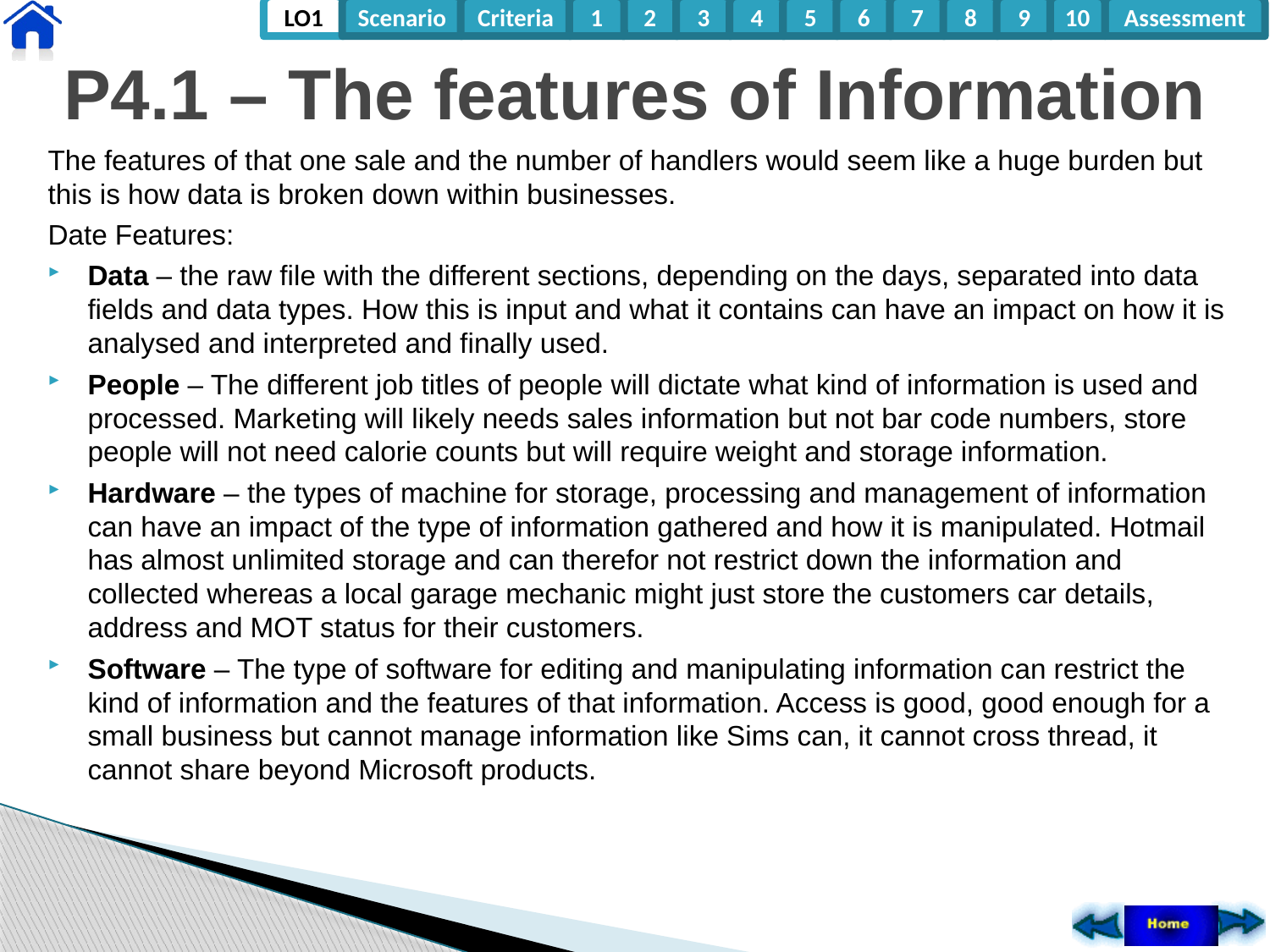

# P4.1 – The features of Information
The features of that one sale and the number of handlers would seem like a huge burden but this is how data is broken down within businesses.
Date Features:
Data – the raw file with the different sections, depending on the days, separated into data fields and data types. How this is input and what it contains can have an impact on how it is analysed and interpreted and finally used.
People – The different job titles of people will dictate what kind of information is used and processed. Marketing will likely needs sales information but not bar code numbers, store people will not need calorie counts but will require weight and storage information.
Hardware – the types of machine for storage, processing and management of information can have an impact of the type of information gathered and how it is manipulated. Hotmail has almost unlimited storage and can therefor not restrict down the information and collected whereas a local garage mechanic might just store the customers car details, address and MOT status for their customers.
Software – The type of software for editing and manipulating information can restrict the kind of information and the features of that information. Access is good, good enough for a small business but cannot manage information like Sims can, it cannot cross thread, it cannot share beyond Microsoft products.